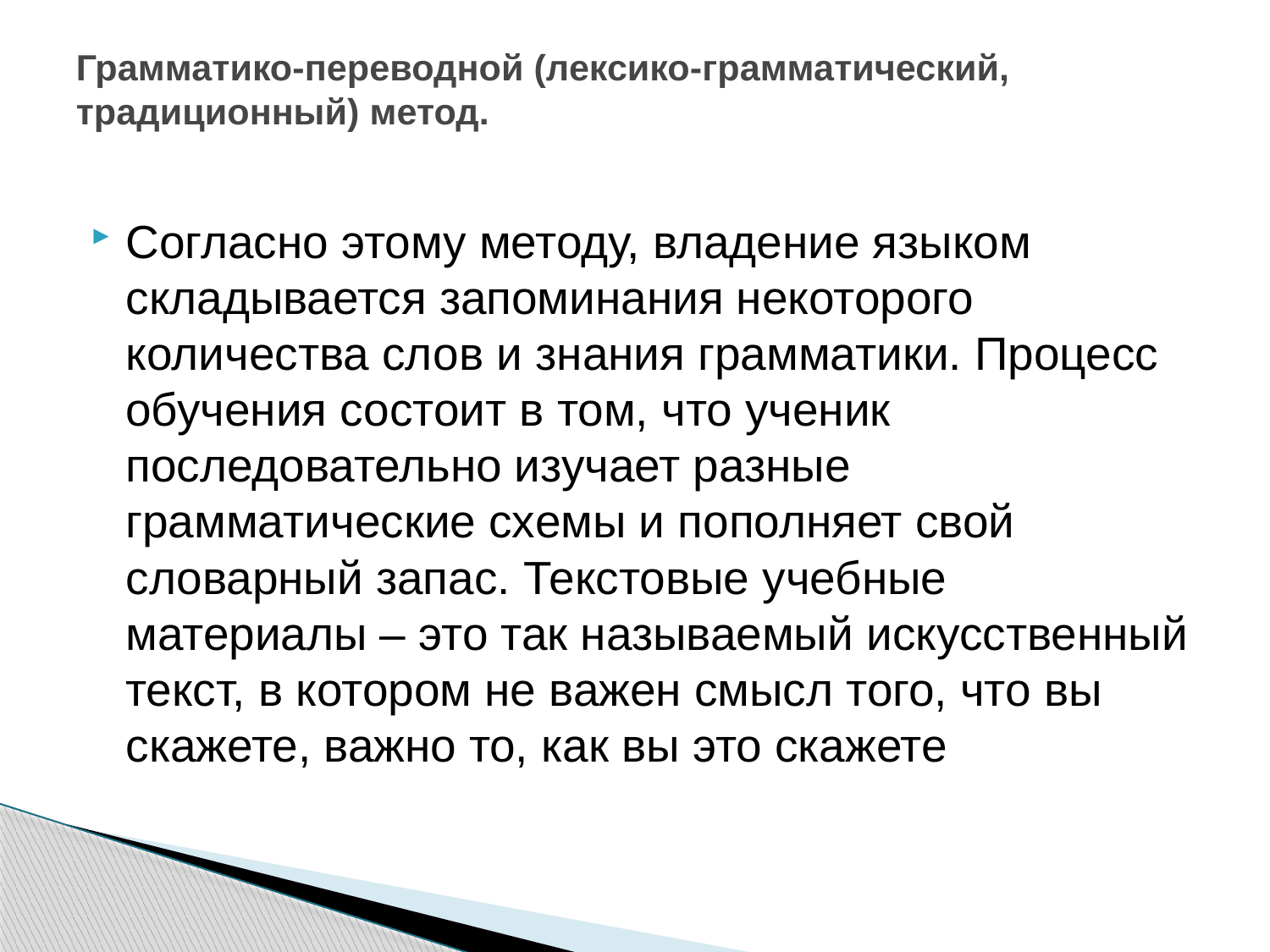

# Грамматико-переводной (лексико-грамматический, традиционный) метод.
Согласно этому методу, владение языком складывается запоминания некоторого количества слов и знания грамматики. Процесс обучения состоит в том, что ученик последовательно изучает разные грамматические схемы и пополняет свой словарный запас. Текстовые учебные материалы – это так называемый искусственный текст, в котором не важен смысл того, что вы скажете, важно то, как вы это скажете